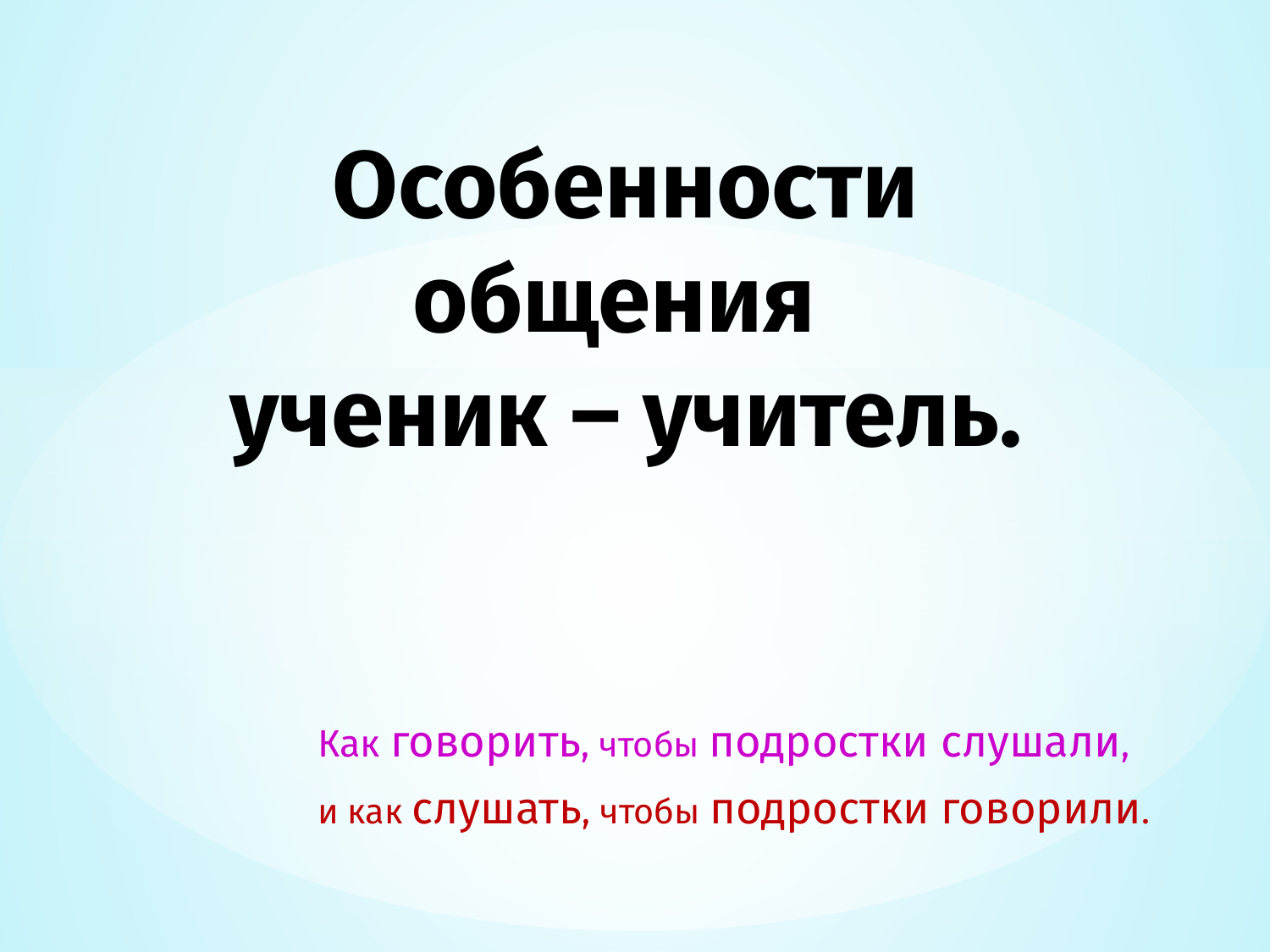

# Особенности общения ученик – учитель.
Как говорить, чтобы подростки слушали,
и как слушать, чтобы подростки говорили.